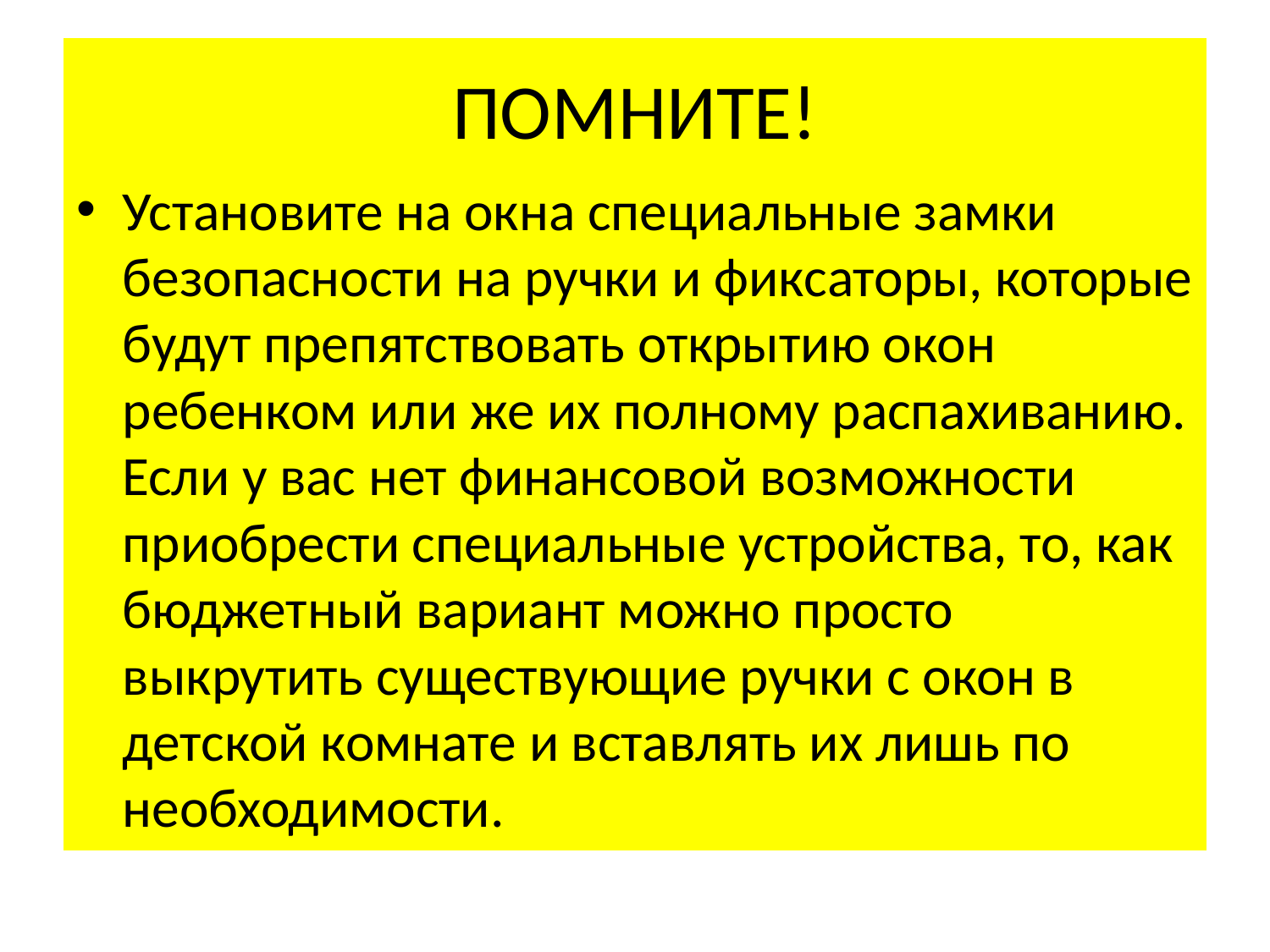

# ПОМНИТЕ!
Установите на окна специальные замки безопасности на ручки и фиксаторы, которые будут препятствовать открытию окон ребенком или же их полному распахиванию. Если у вас нет финансовой возможности приобрести специальные устройства, то, как бюджетный вариант можно просто выкрутить существующие ручки с окон в детской комнате и вставлять их лишь по необходимости.